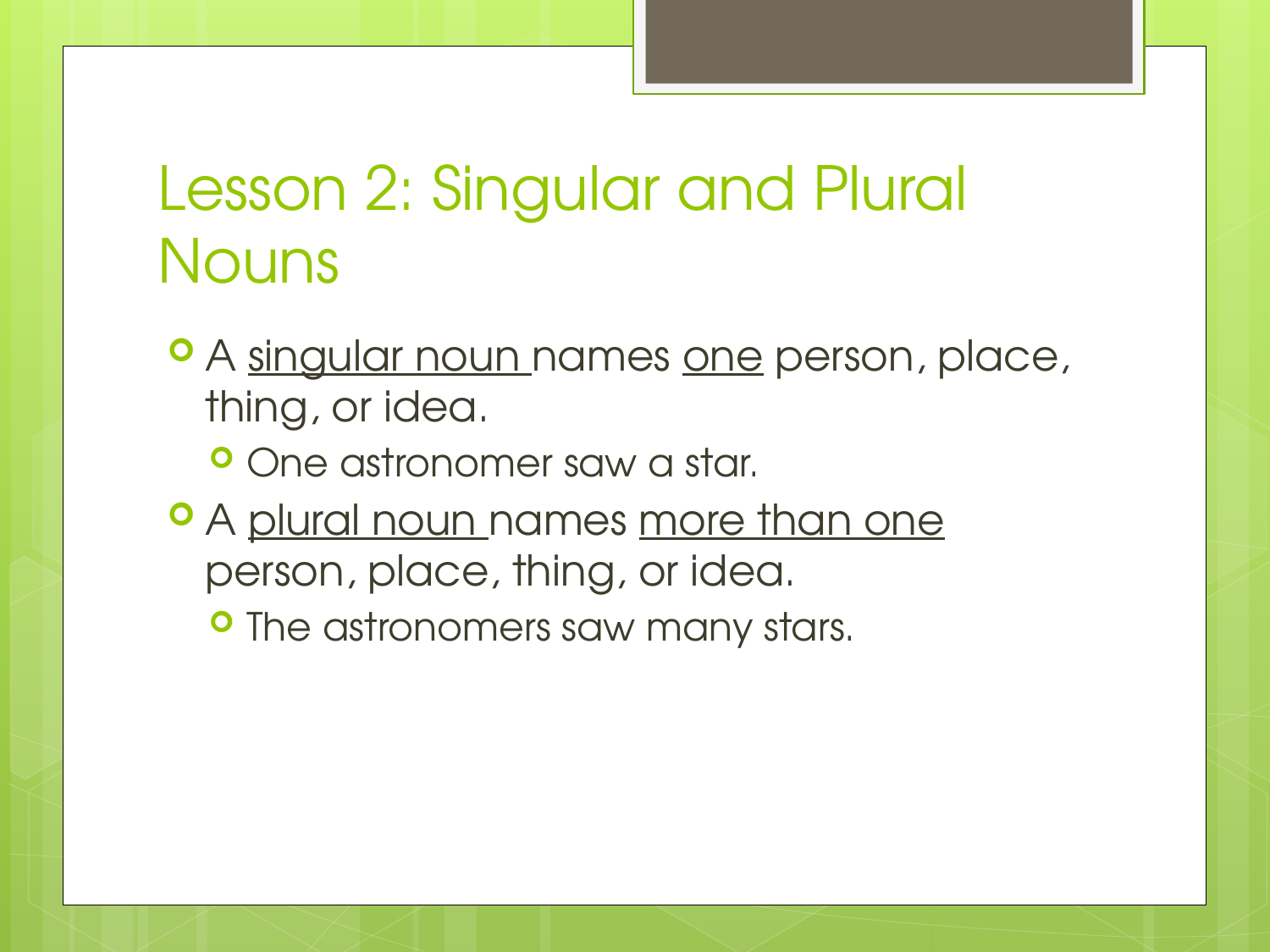

# Lesson 2: Singular and Plural Nouns
A singular noun names one person, place, thing, or idea.
One astronomer saw a star.
A plural noun names more than one person, place, thing, or idea.
The astronomers saw many stars.